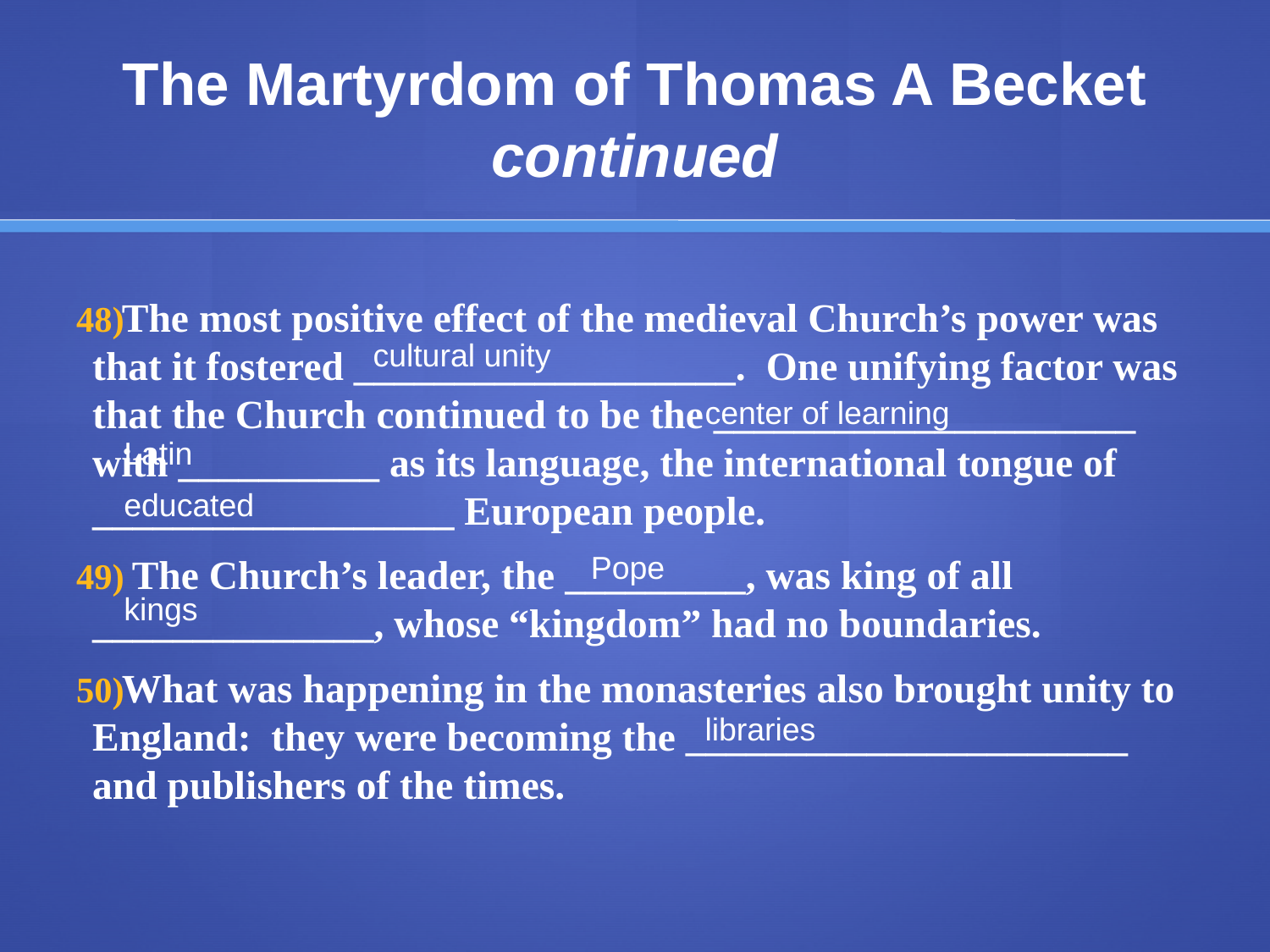

# The Martyrdom of Thomas A Becket continued
The most positive effect of the medieval Church’s power was that it fostered ___________________.  One unifying factor was that the Church continued to be the _____________________ with __________ as its language, the international tongue of __________________ European people.
 The Church’s leader, the _________, was king of all ______________, whose “kingdom” had no boundaries.
What was happening in the monasteries also brought unity to England:  they were becoming the ______________________ and publishers of the times.

cultural unity
center of learning
Latin
educated
Pope
kings
libraries